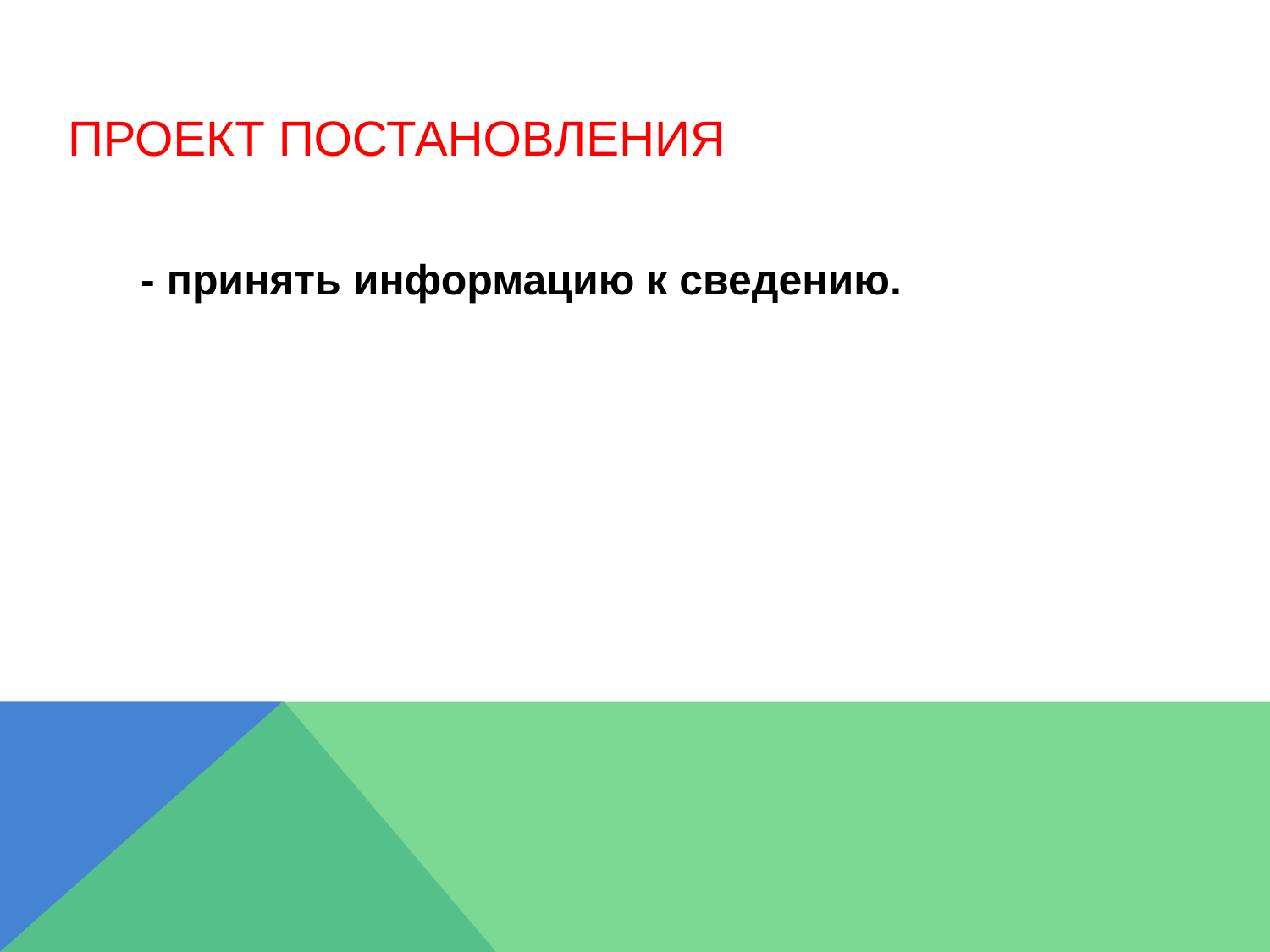

# Проект постановления
       - принять информацию к сведению.